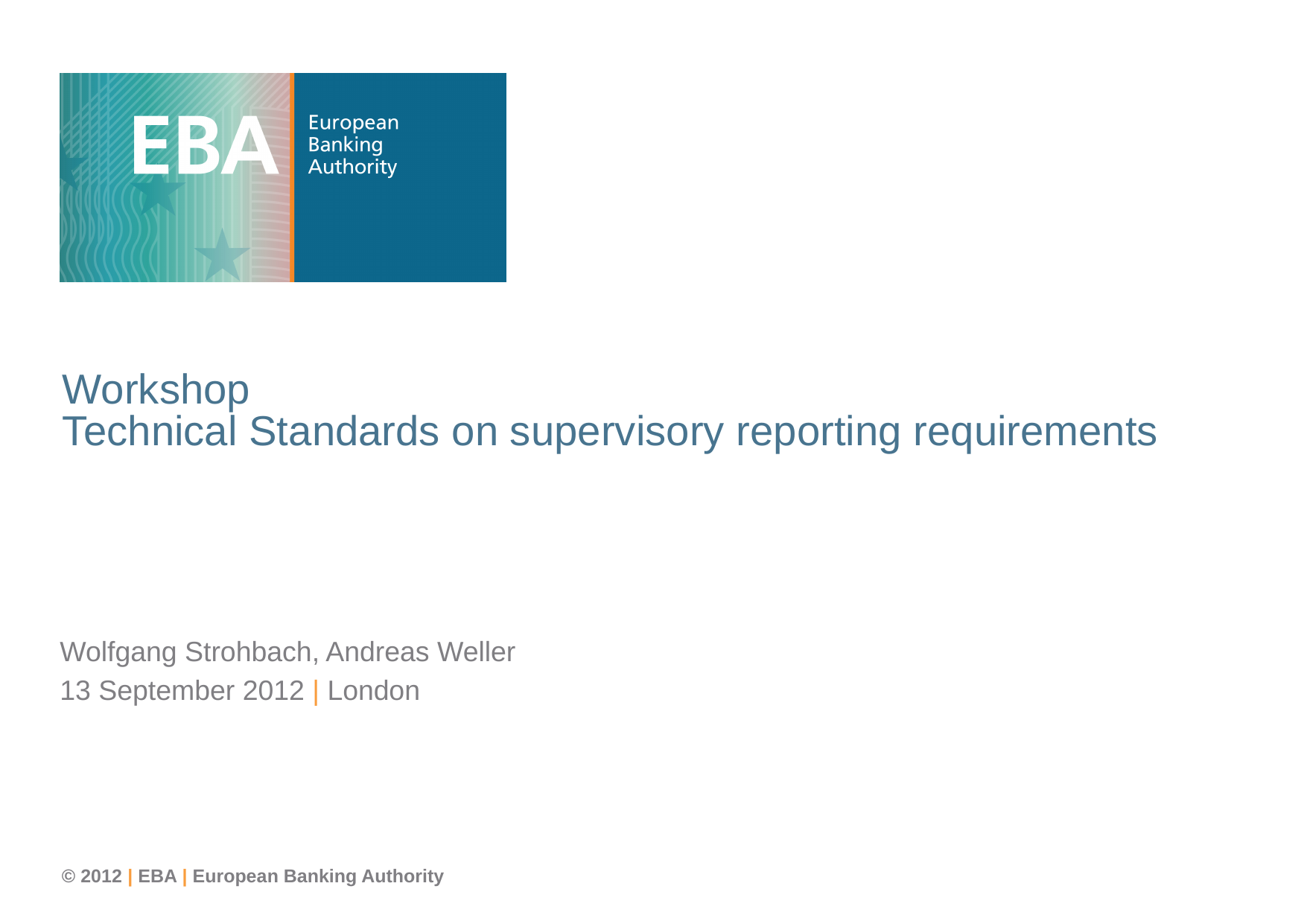

# Workshop Technical Standards on supervisory reporting requirements
Wolfgang Strohbach, Andreas Weller
13 September 2012 | London